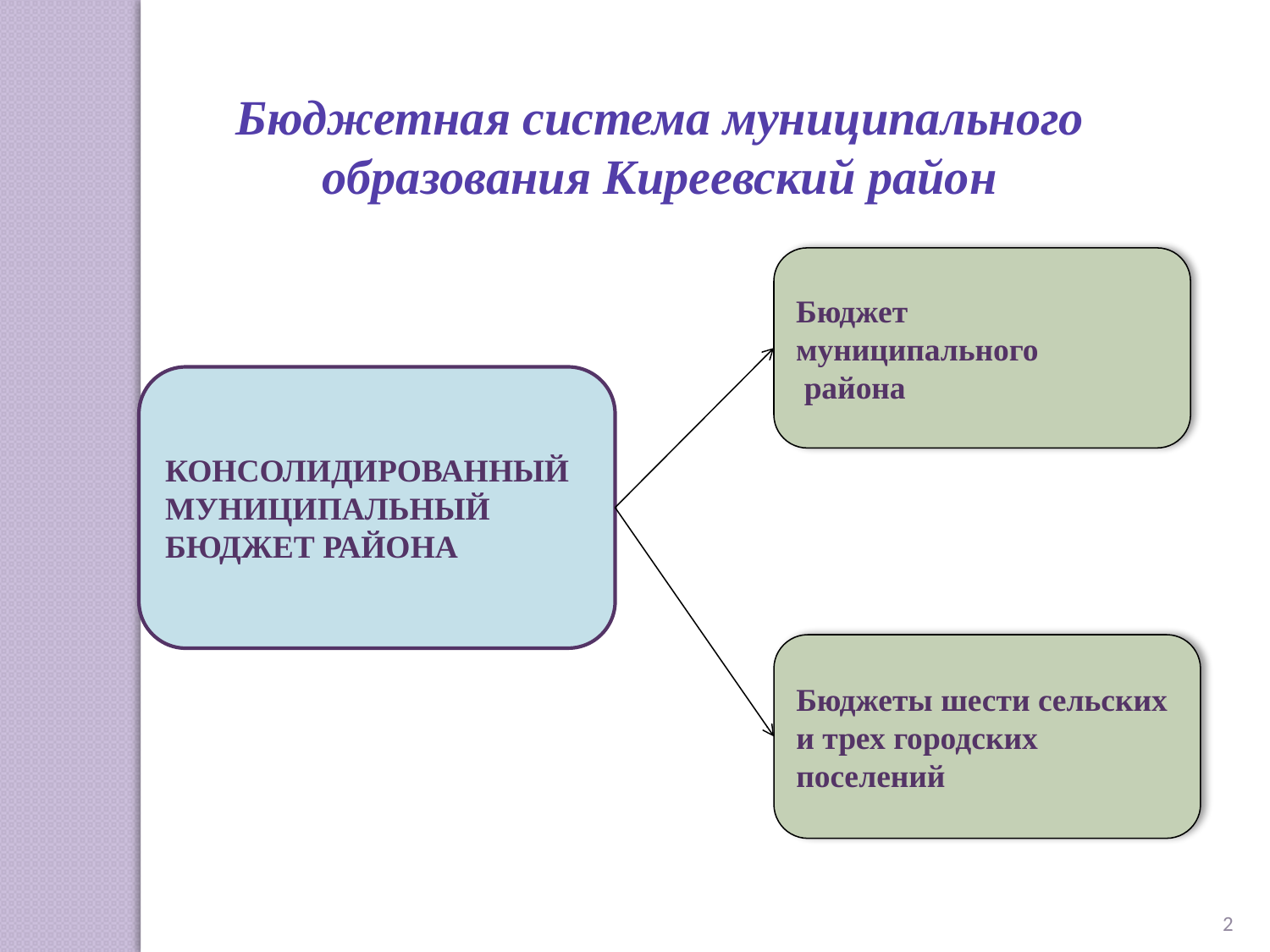

Бюджетная система муниципального образования Киреевский район
Бюджет
муниципального
 района
КОНСОЛИДИРОВАННЫЙ
МУНИЦИПАЛЬНЫЙ
БЮДЖЕТ РАЙОНА
Бюджеты шести сельских
и трех городских
поселений
2